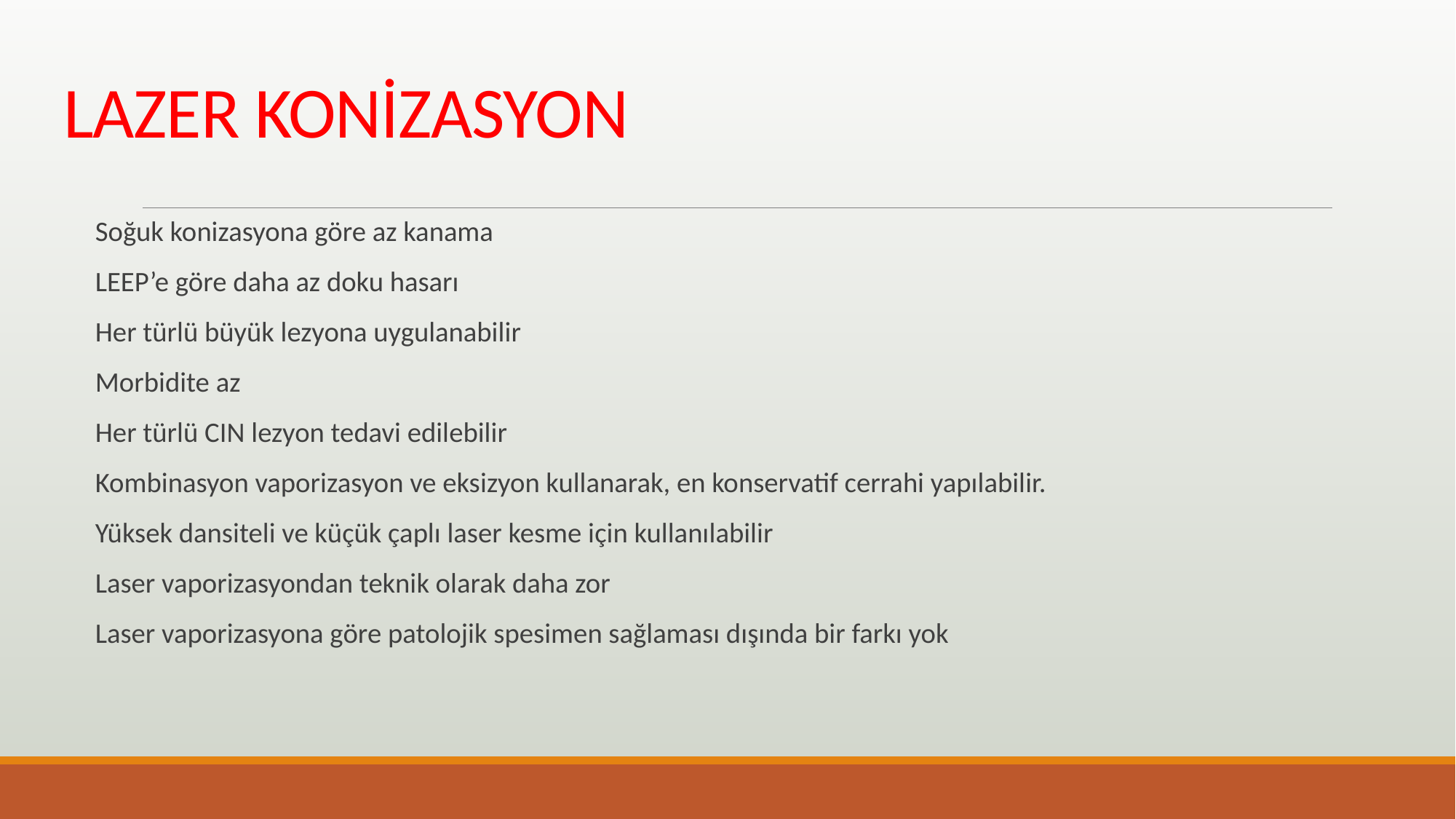

# LAZER KONİZASYON

Soğuk konizasyona göre az kanama
LEEP’e göre daha az doku hasarı
Her türlü büyük lezyona uygulanabilir
Morbidite az
Her türlü CIN lezyon tedavi edilebilir
Kombinasyon vaporizasyon ve eksizyon kullanarak, en konservatif cerrahi yapılabilir.
Yüksek dansiteli ve küçük çaplı laser kesme için kullanılabilir
Laser vaporizasyondan teknik olarak daha zor
Laser vaporizasyona göre patolojik spesimen sağlaması dışında bir farkı yok